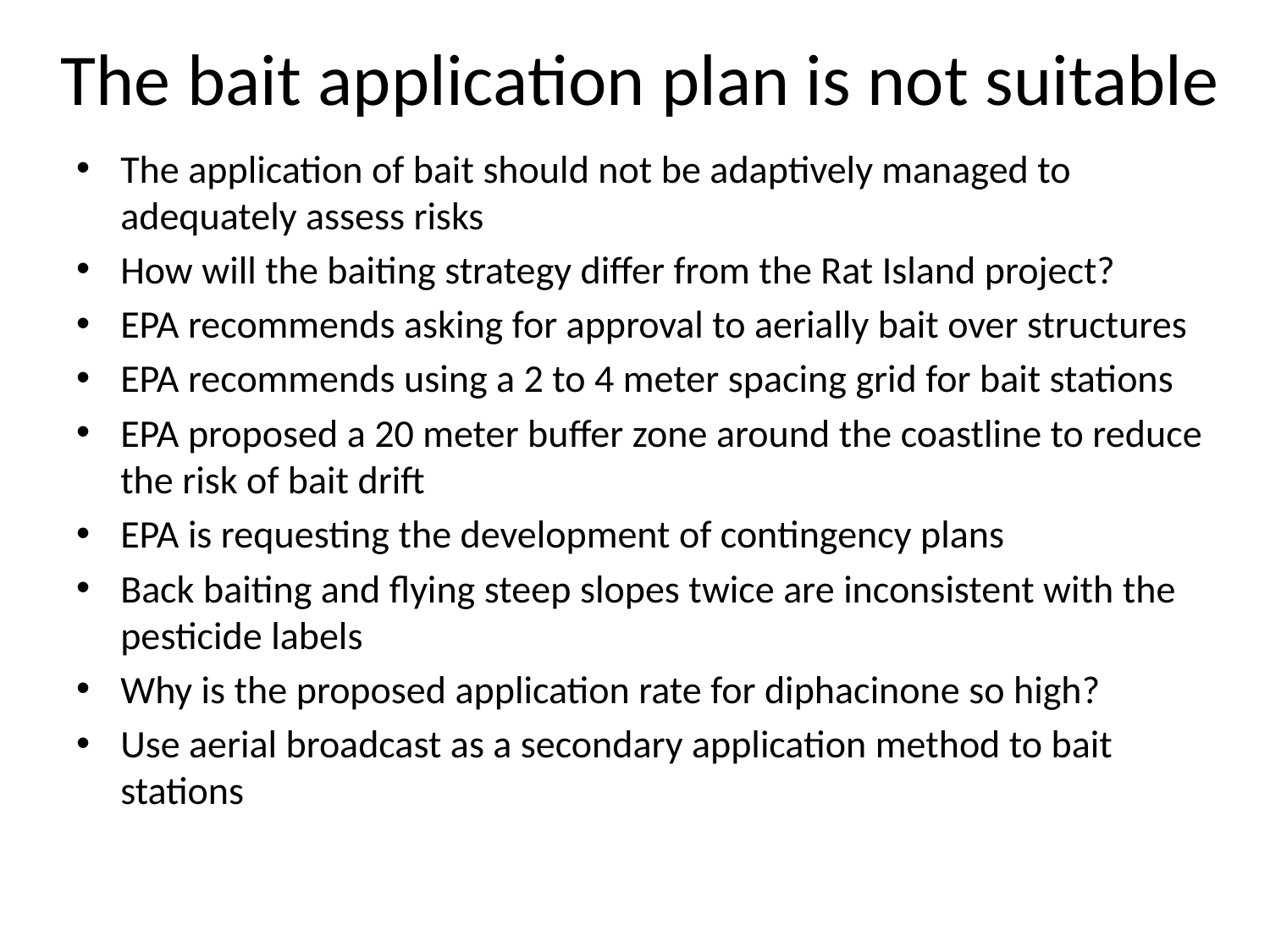

# The bait application plan is not suitable
The application of bait should not be adaptively managed to adequately assess risks
How will the baiting strategy differ from the Rat Island project?
EPA recommends asking for approval to aerially bait over structures
EPA recommends using a 2 to 4 meter spacing grid for bait stations
EPA proposed a 20 meter buffer zone around the coastline to reduce the risk of bait drift
EPA is requesting the development of contingency plans
Back baiting and flying steep slopes twice are inconsistent with the pesticide labels
Why is the proposed application rate for diphacinone so high?
Use aerial broadcast as a secondary application method to bait stations